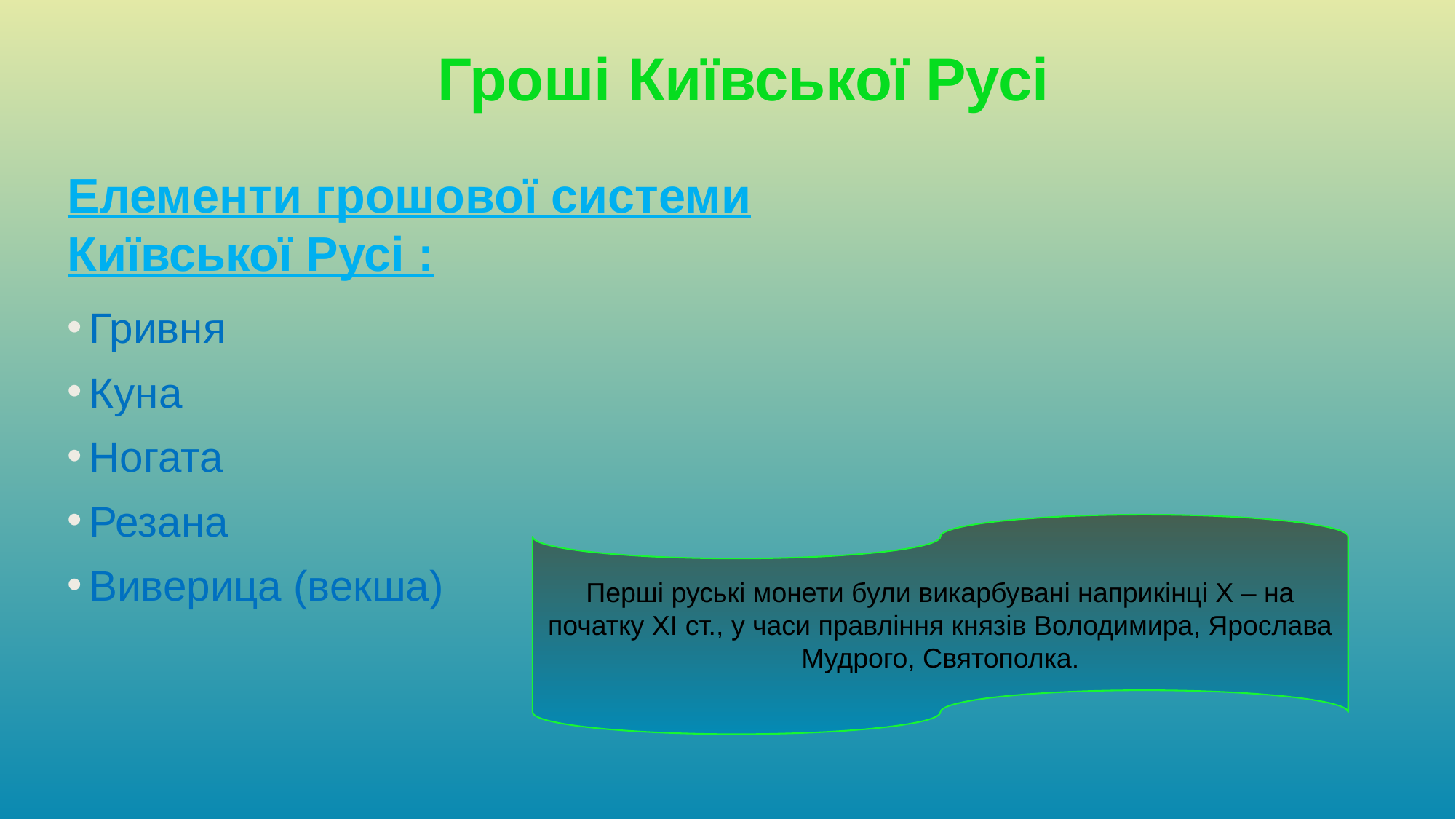

Гроші Київської Русі
#
Елементи грошової системи Київської Русі :
Гривня
Куна
Ногата
Резана
Виверица (векша)
Перші руські монети були викарбувані наприкінці Х – на початку ХІ ст., у часи правління князів Володимира, Ярослава Мудрого, Святополка.